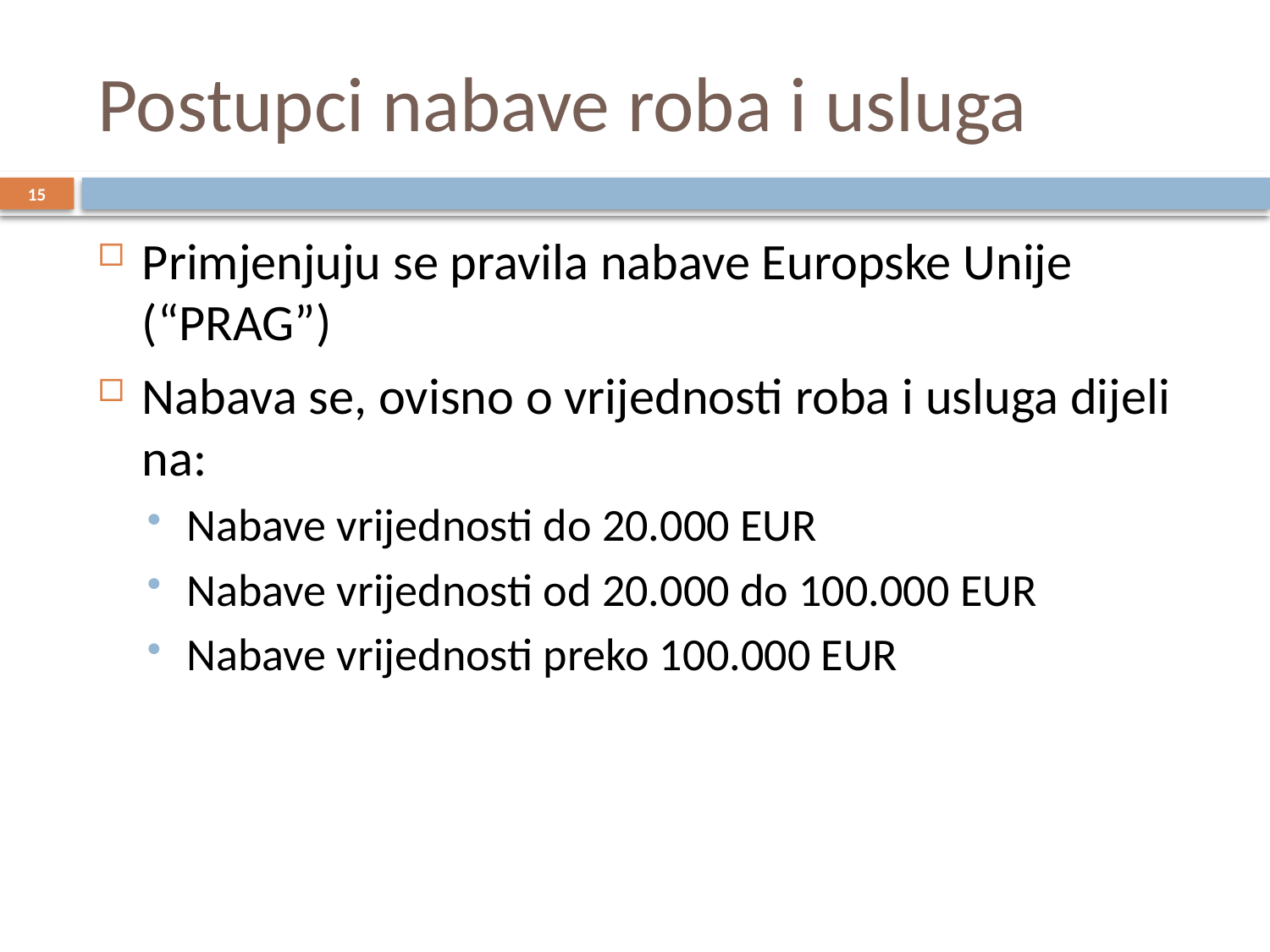

# Postupci nabave roba i usluga
15
Primjenjuju se pravila nabave Europske Unije (“PRAG”)
Nabava se, ovisno o vrijednosti roba i usluga dijeli na:
Nabave vrijednosti do 20.000 EUR
Nabave vrijednosti od 20.000 do 100.000 EUR
Nabave vrijednosti preko 100.000 EUR